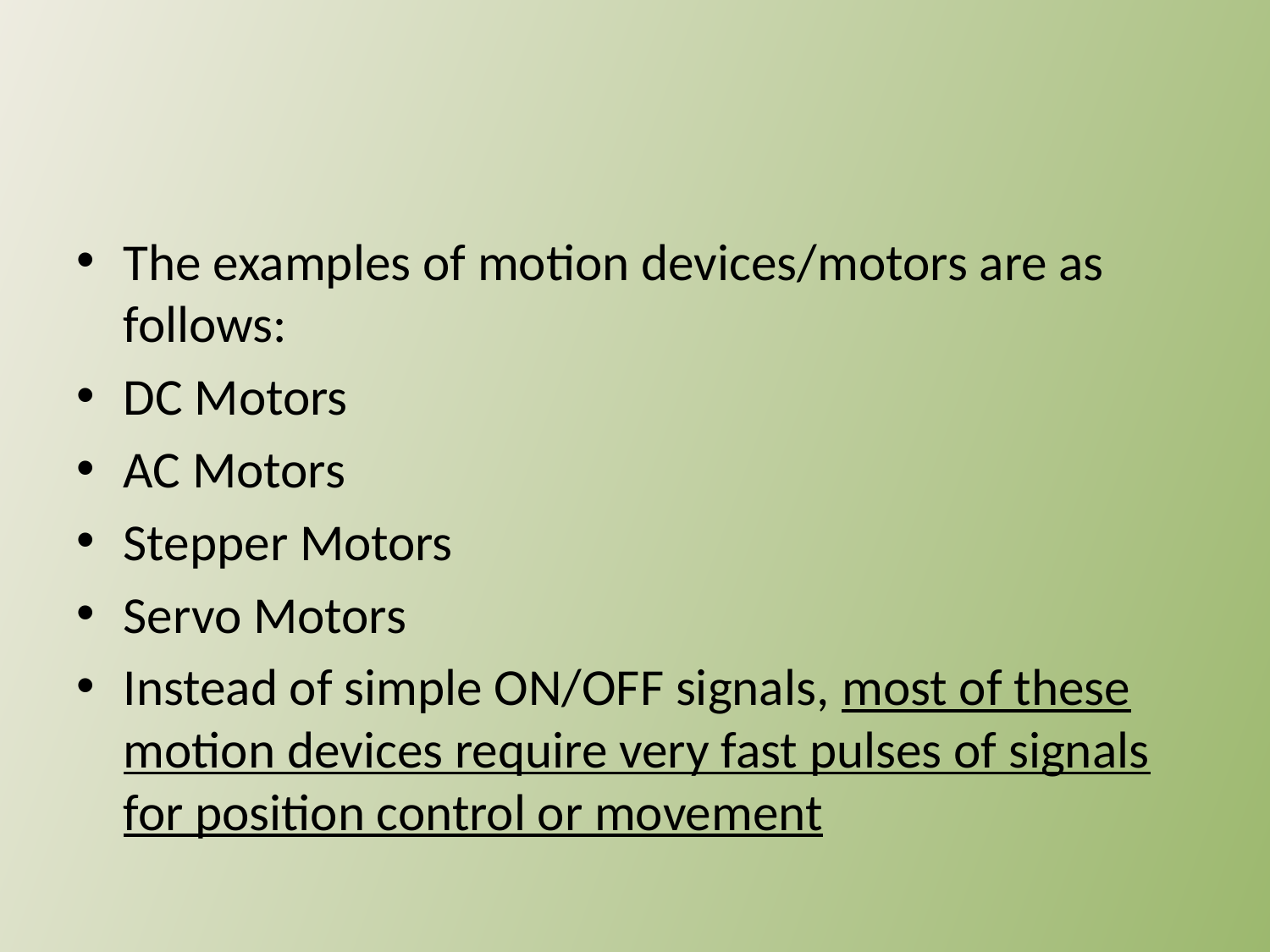

#
The examples of motion devices/motors are as follows:
DC Motors
AC Motors
Stepper Motors
Servo Motors
Instead of simple ON/OFF signals, most of these motion devices require very fast pulses of signals for position control or movement